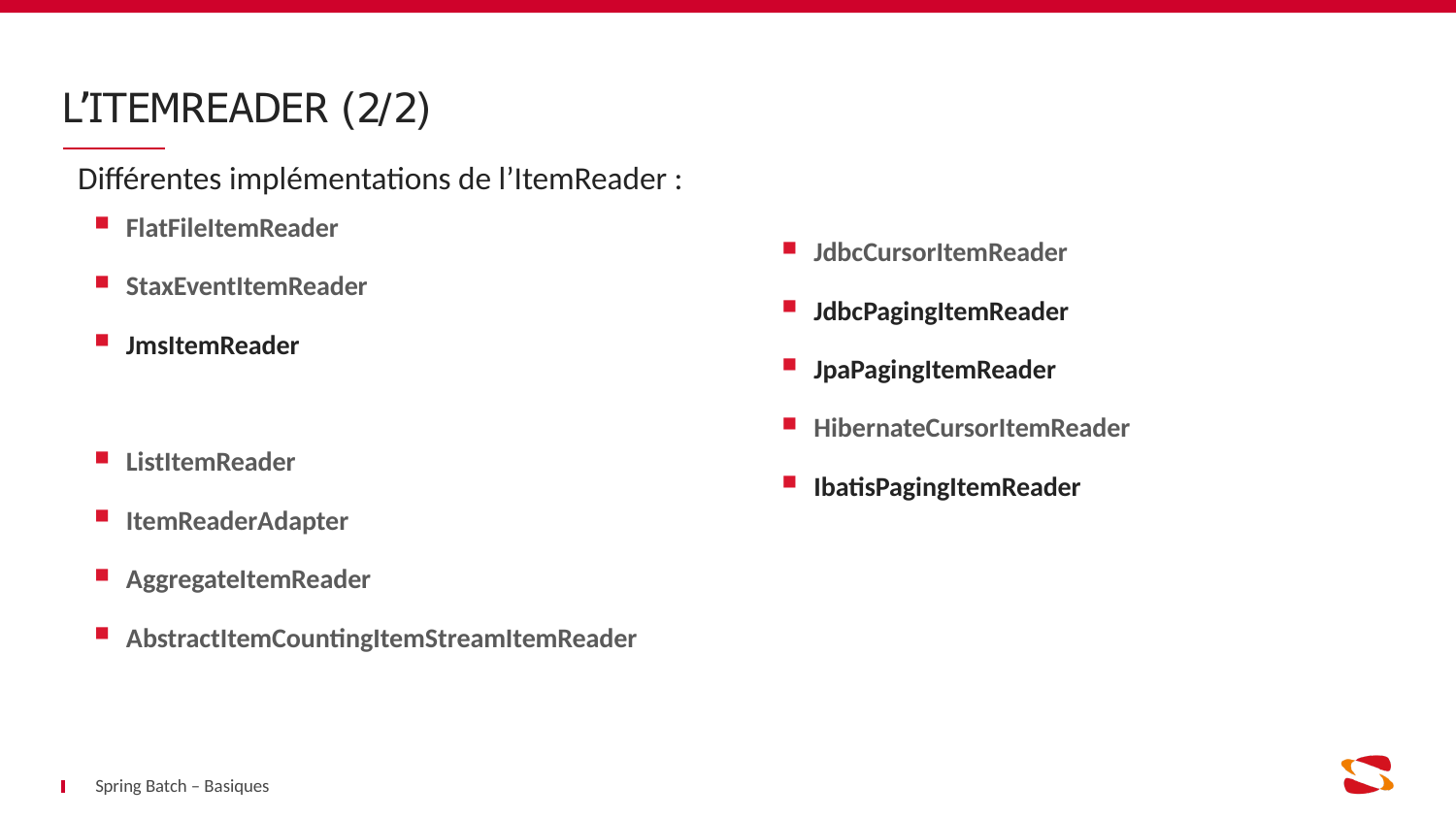

# L’ItemReader (2/2)

Différentes implémentations de l’ItemReader :
FlatFileItemReader
StaxEventItemReader
JmsItemReader

ListItemReader
ItemReaderAdapter
AggregateItemReader
AbstractItemCountingItemStreamItemReader

JdbcCursorItemReader
JdbcPagingItemReader
JpaPagingItemReader
HibernateCursorItemReader
IbatisPagingItemReader
Spring Batch – Basiques